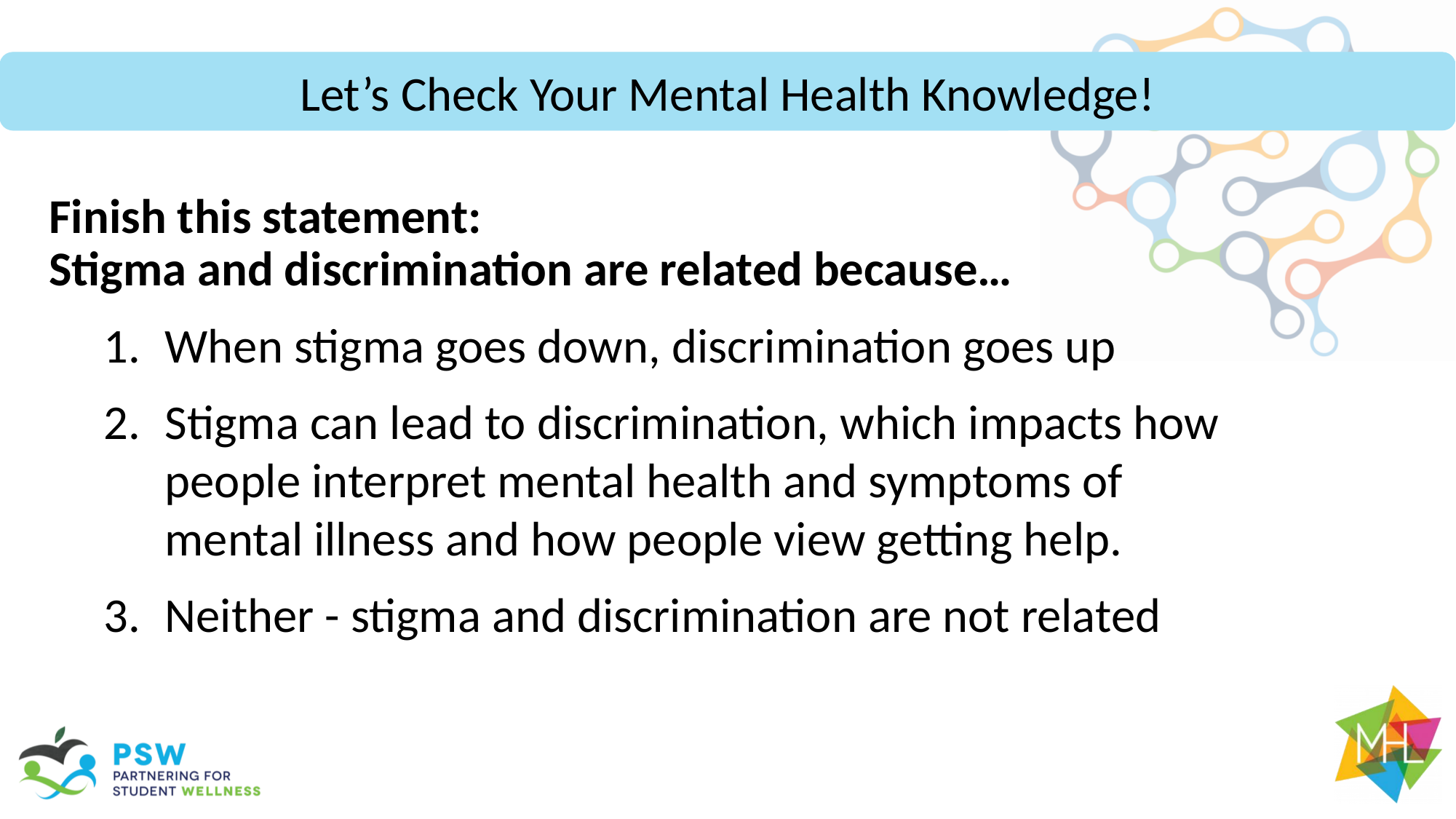

Let’s Check Your Mental Health Knowledge!
Finish this statement:
Stigma and discrimination are related because…
When stigma goes down, discrimination goes up
Stigma can lead to discrimination, which impacts how people interpret mental health and symptoms of mental illness and how people view getting help.
Neither - stigma and discrimination are not related